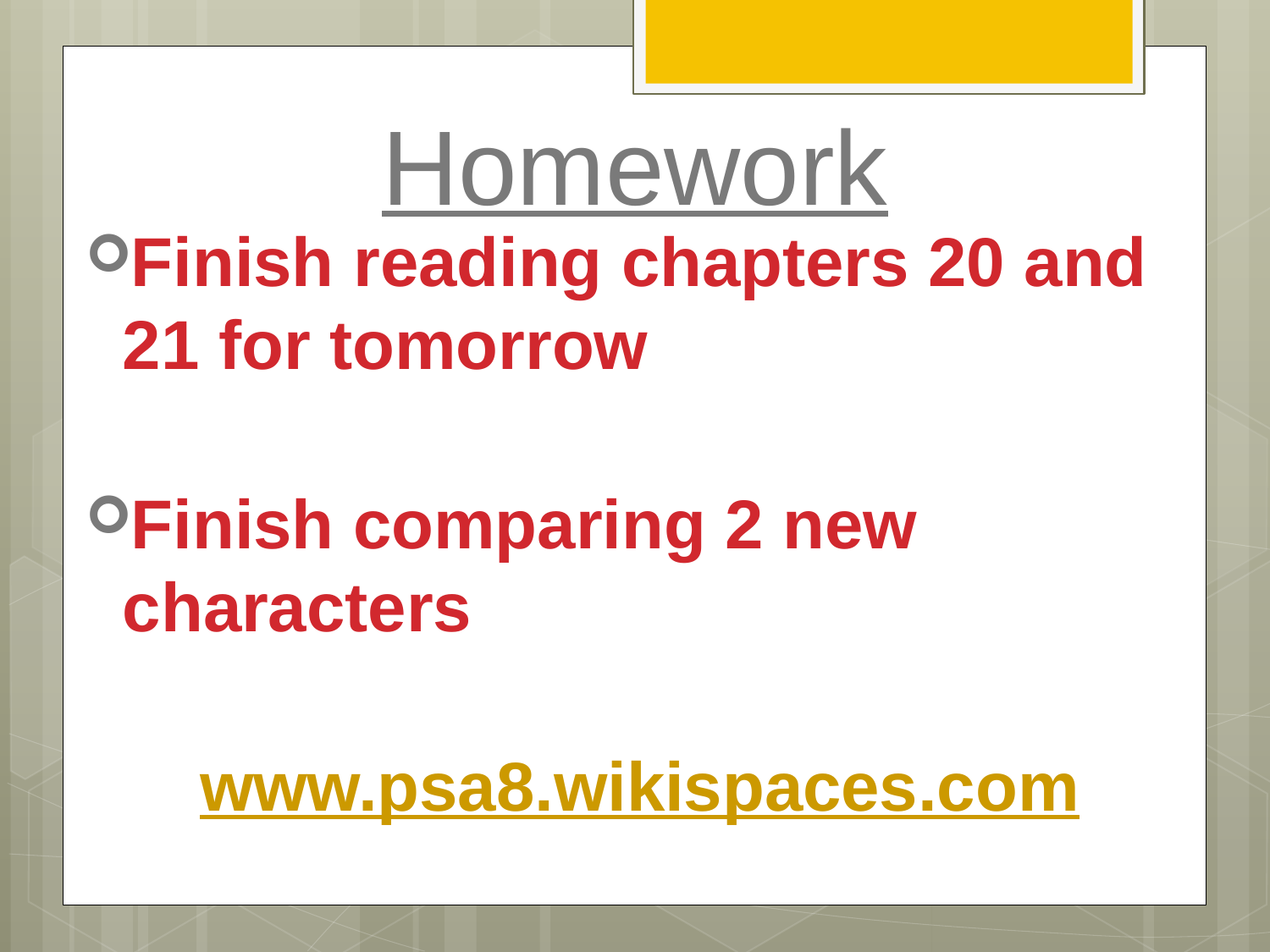

# Homework
Finish reading chapters 20 and 21 for tomorrow
Finish comparing 2 new characters
www.psa8.wikispaces.com